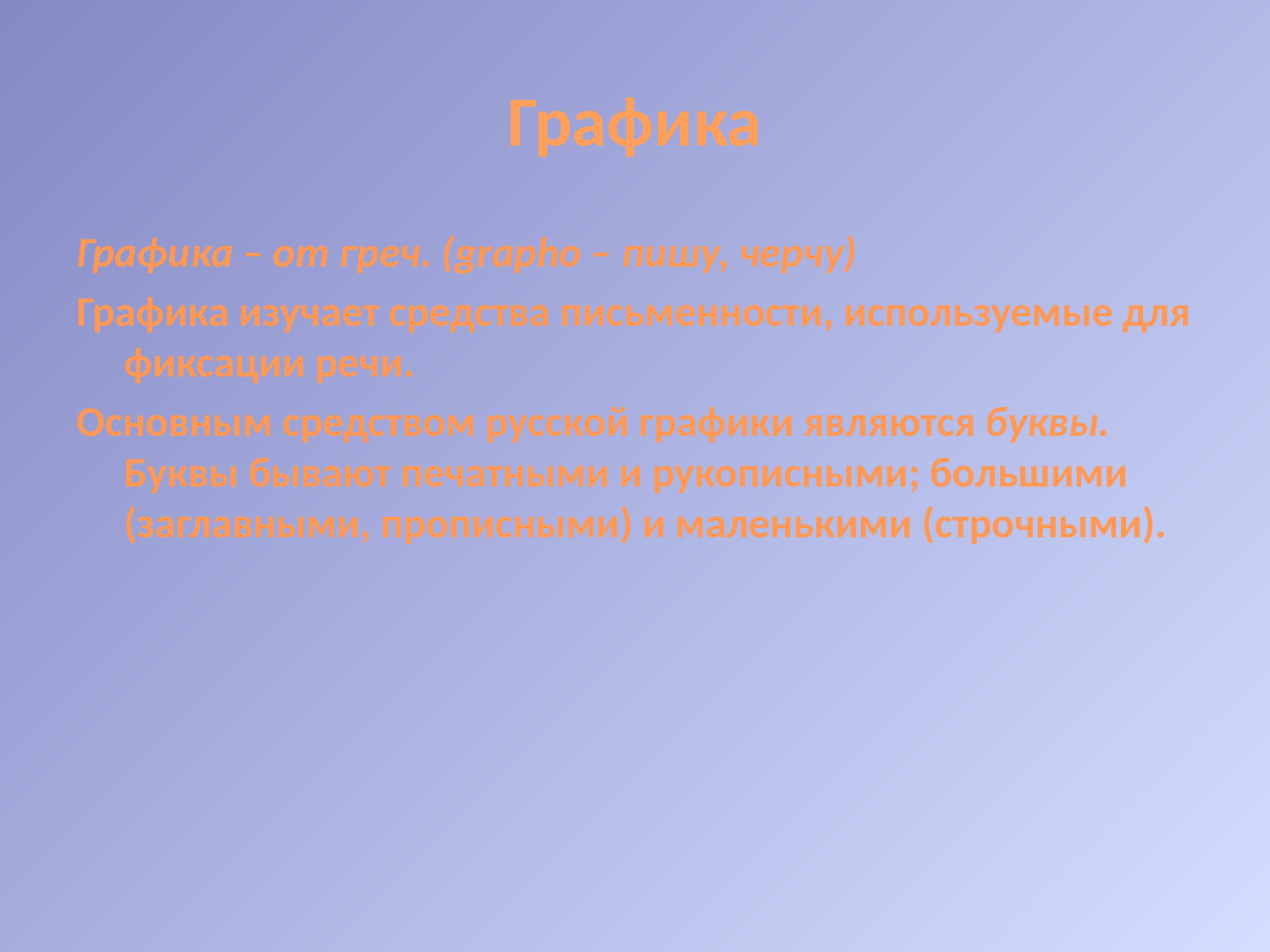

# Графика
Графика – от греч. (grapho – пишу, черчу)
Графика изучает средства письменности, используемые для фиксации речи.
Основным средством русской графики являются буквы. Буквы бывают печатными и рукописными; большими (заглавными, прописными) и маленькими (строчными).